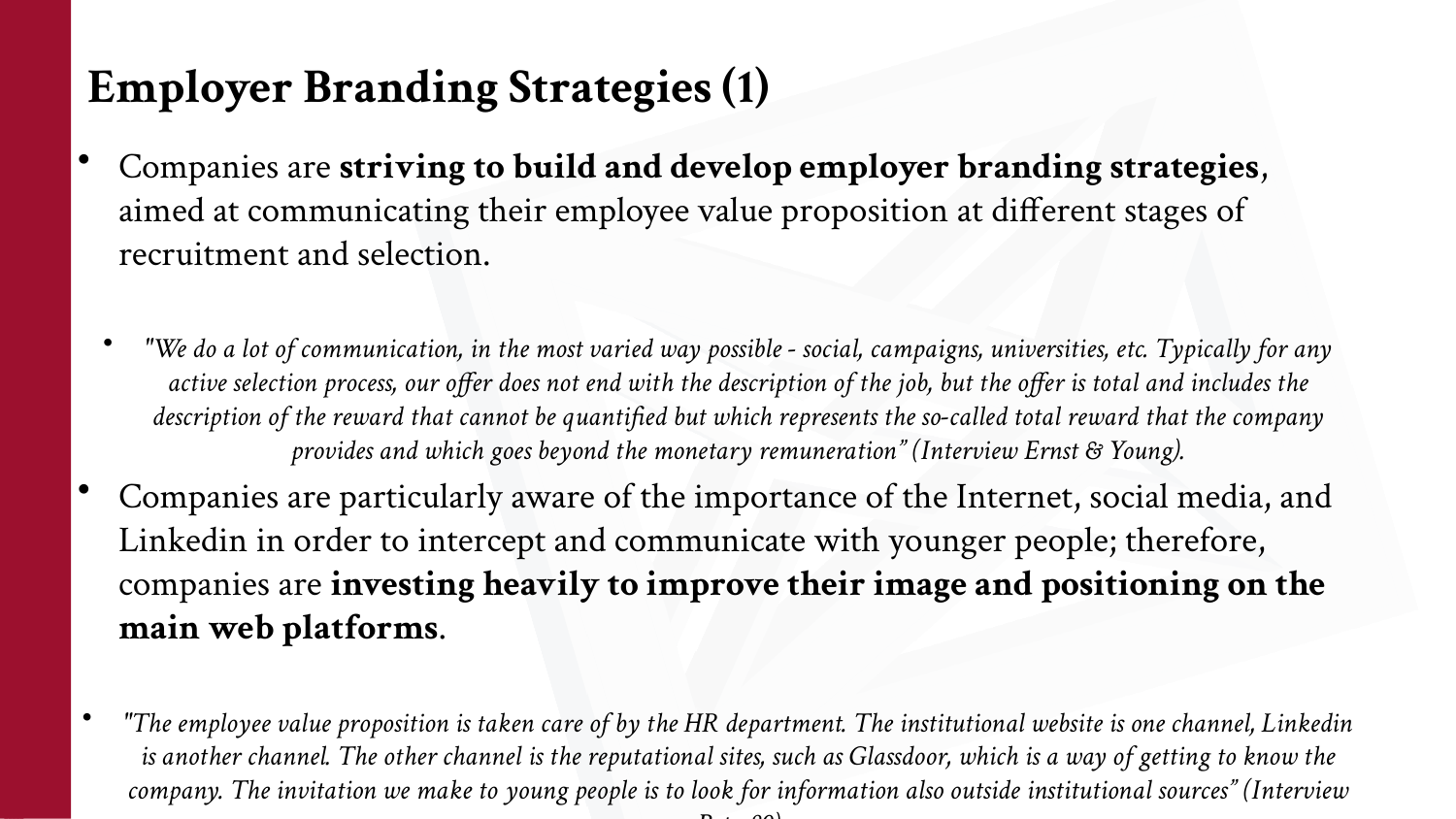

# Employer Branding Strategies (1)
Companies are striving to build and develop employer branding strategies, aimed at communicating their employee value proposition at different stages of recruitment and selection.

"We do a lot of communication, in the most varied way possible - social, campaigns, universities, etc. Typically for any active selection process, our offer does not end with the description of the job, but the offer is total and includes the description of the reward that cannot be quantified but which represents the so-called total reward that the company provides and which goes beyond the monetary remuneration” (Interview Ernst & Young).
Companies are particularly aware of the importance of the Internet, social media, and Linkedin in order to intercept and communicate with younger people; therefore, companies are investing heavily to improve their image and positioning on the main web platforms.

"The employee value proposition is taken care of by the HR department. The institutional website is one channel, Linkedin is another channel. The other channel is the reputational sites, such as Glassdoor, which is a way of getting to know the company. The invitation we make to young people is to look for information also outside institutional sources” (Interview Beta 80)